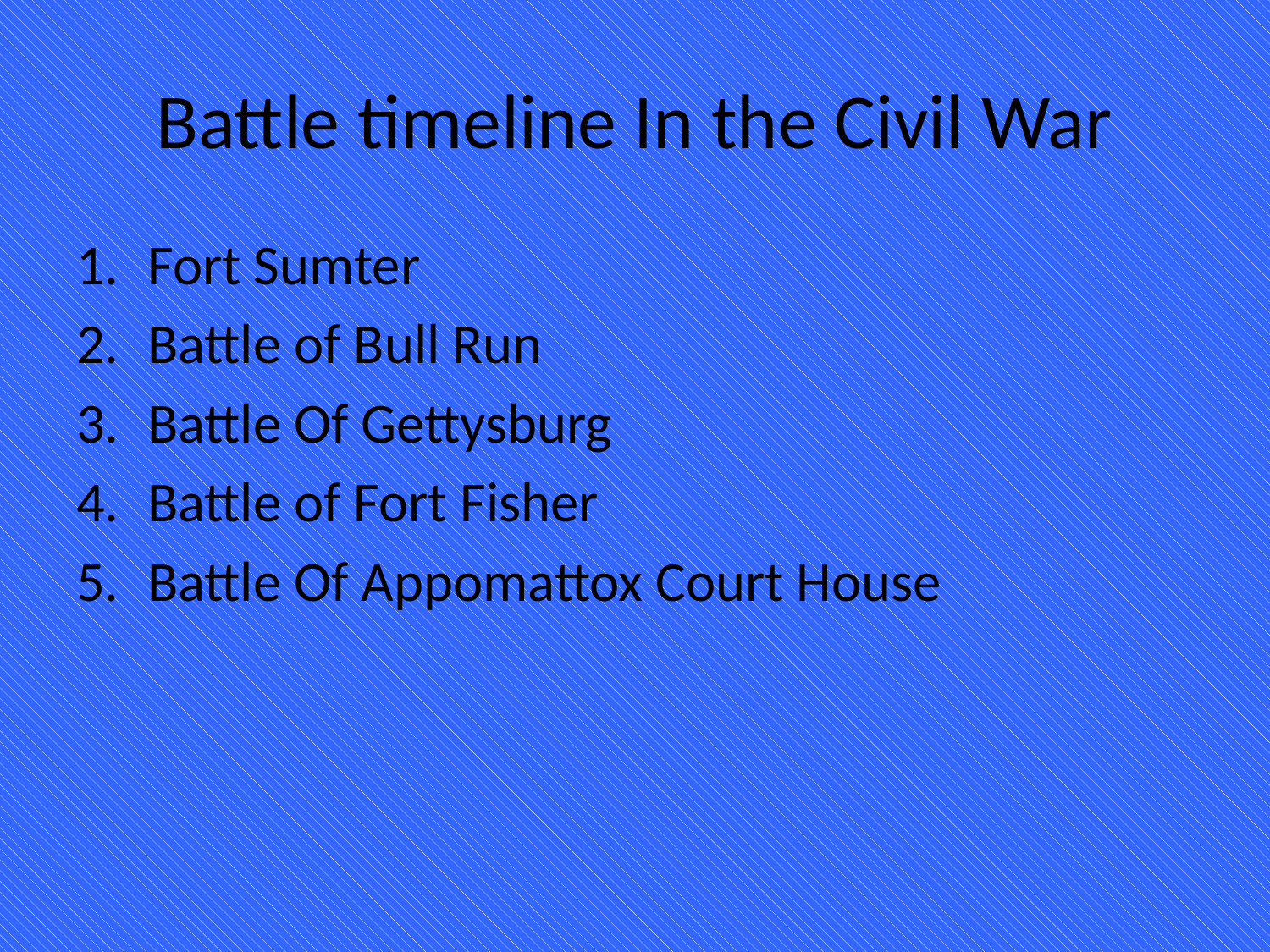

# Battle timeline In the Civil War
Fort Sumter
Battle of Bull Run
Battle Of Gettysburg
Battle of Fort Fisher
Battle Of Appomattox Court House